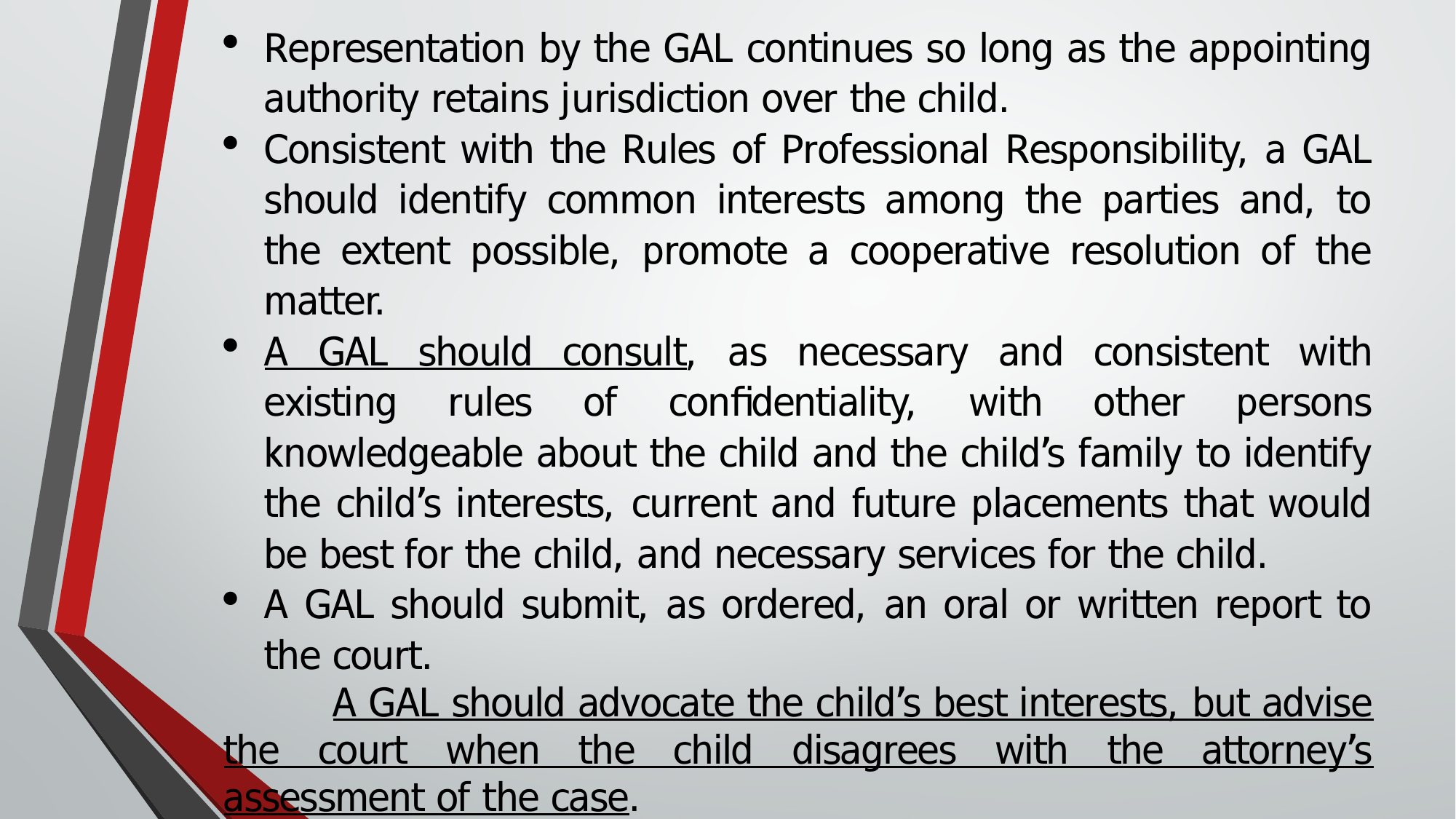

Representation by the GAL continues so long as the appointing authority retains jurisdiction over the child.
Consistent with the Rules of Professional Responsibility, a GAL should identify common interests among the parties and, to the extent possible, promote a cooperative resolution of the matter.
A GAL should consult, as necessary and consistent with existing rules of confidentiality, with other persons knowledgeable about the child and the child’s family to identify the child’s interests, current and future placements that would be best for the child, and necessary services for the child.
A GAL should submit, as ordered, an oral or written report to the court.
	A GAL should advocate the child’s best interests, but advise the court when the child disagrees with the attorney’s assessment of the case.